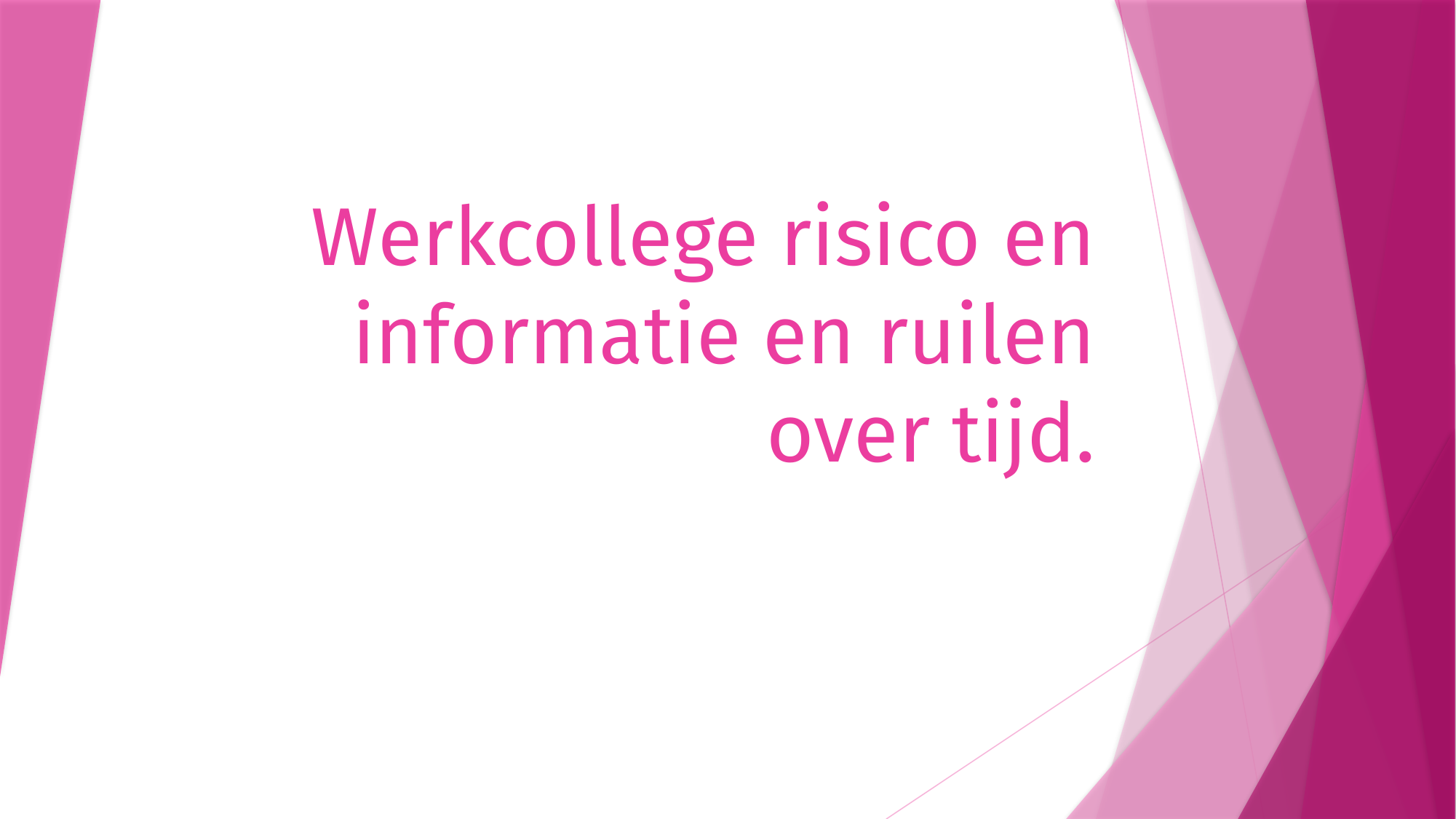

# Werkcollege risico en informatie en ruilen over tijd.